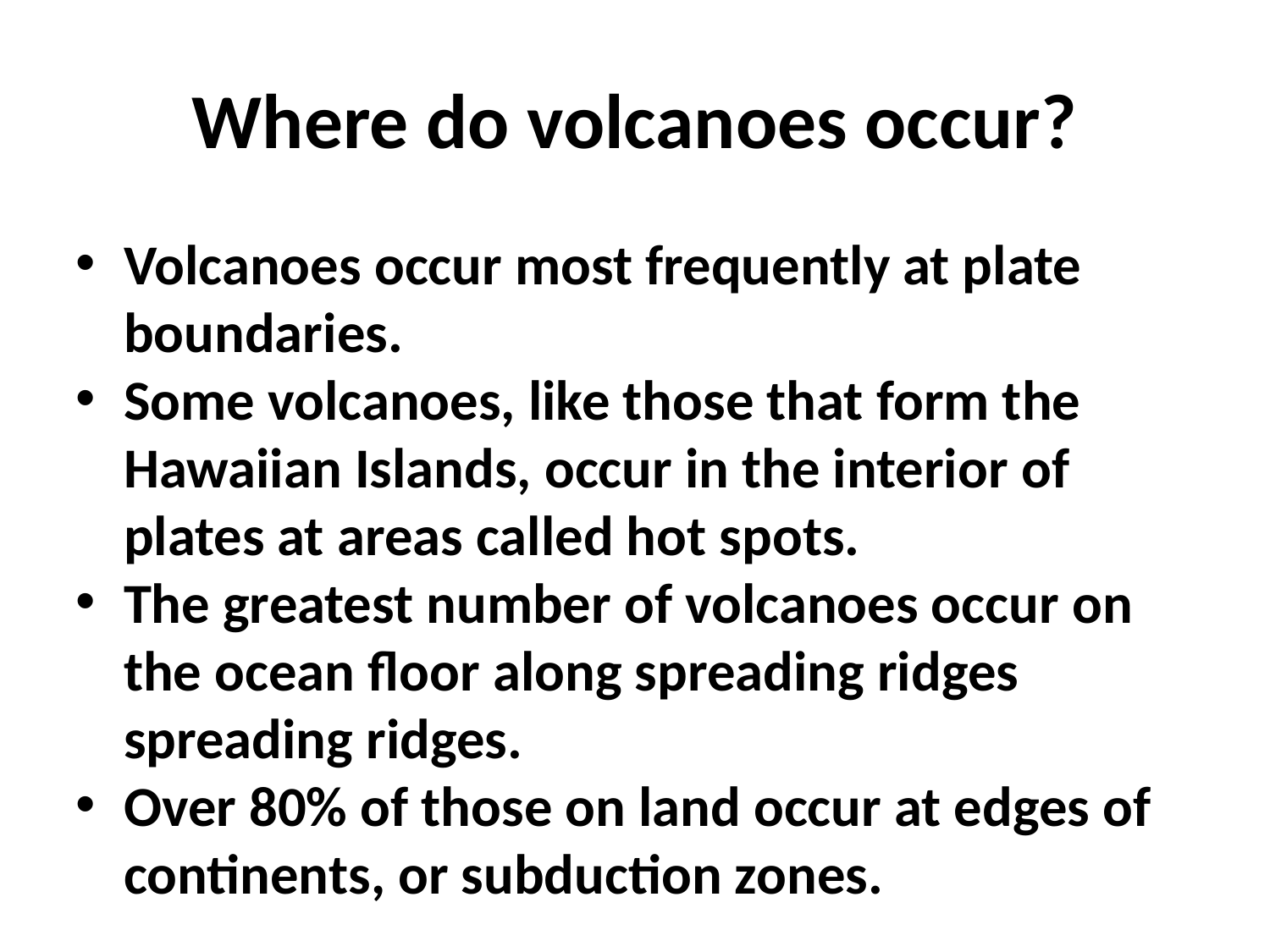

Where do volcanoes occur?
Volcanoes occur most frequently at plate boundaries.
Some volcanoes, like those that form the Hawaiian Islands, occur in the interior of plates at areas called hot spots.
The greatest number of volcanoes occur on the ocean floor along spreading ridges spreading ridges.
Over 80% of those on land occur at edges of continents, or subduction zones.